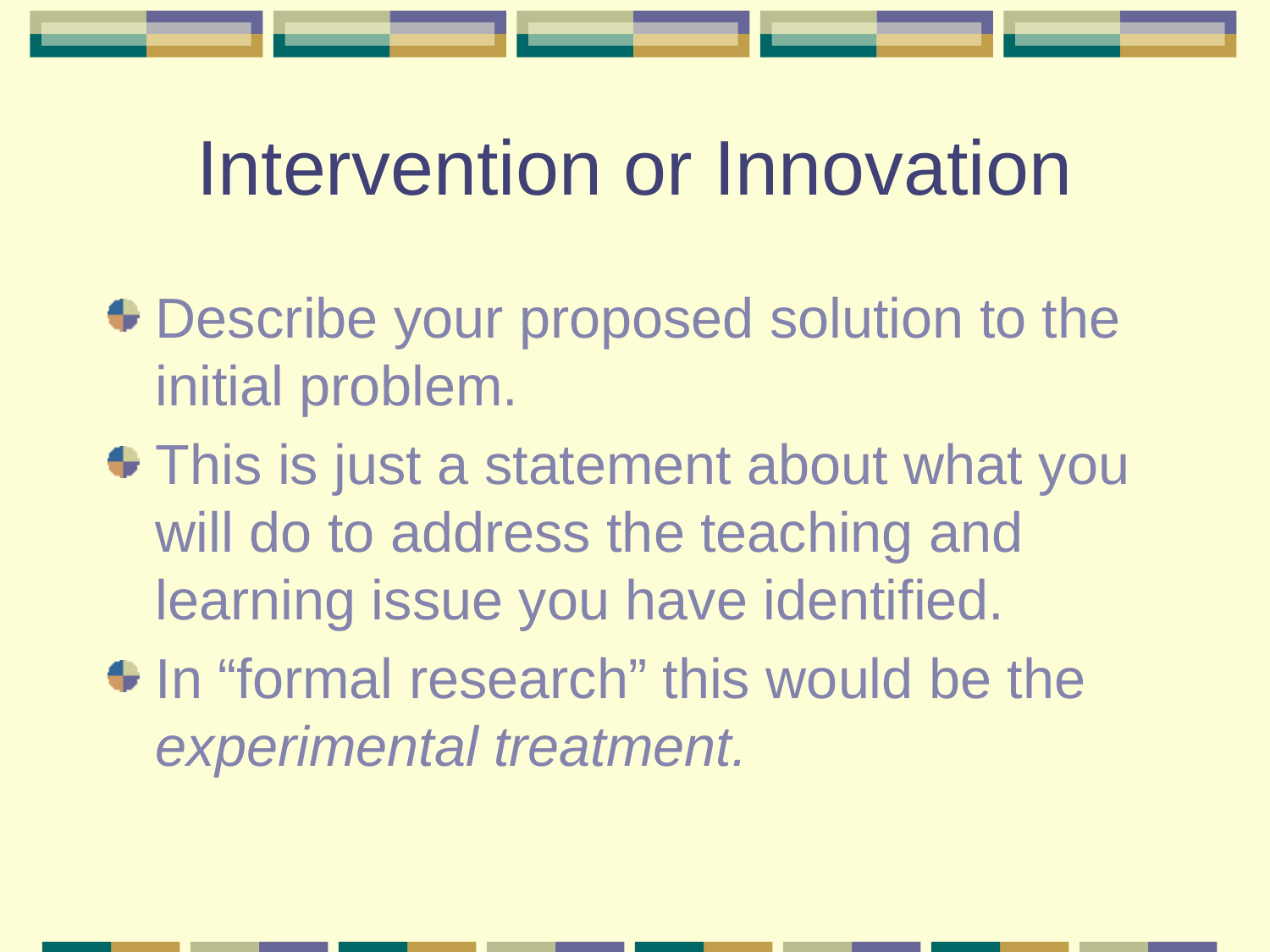

# Intervention or Innovation
Describe your proposed solution to the initial problem.
This is just a statement about what you will do to address the teaching and learning issue you have identified.
In “formal research” this would be the experimental treatment.